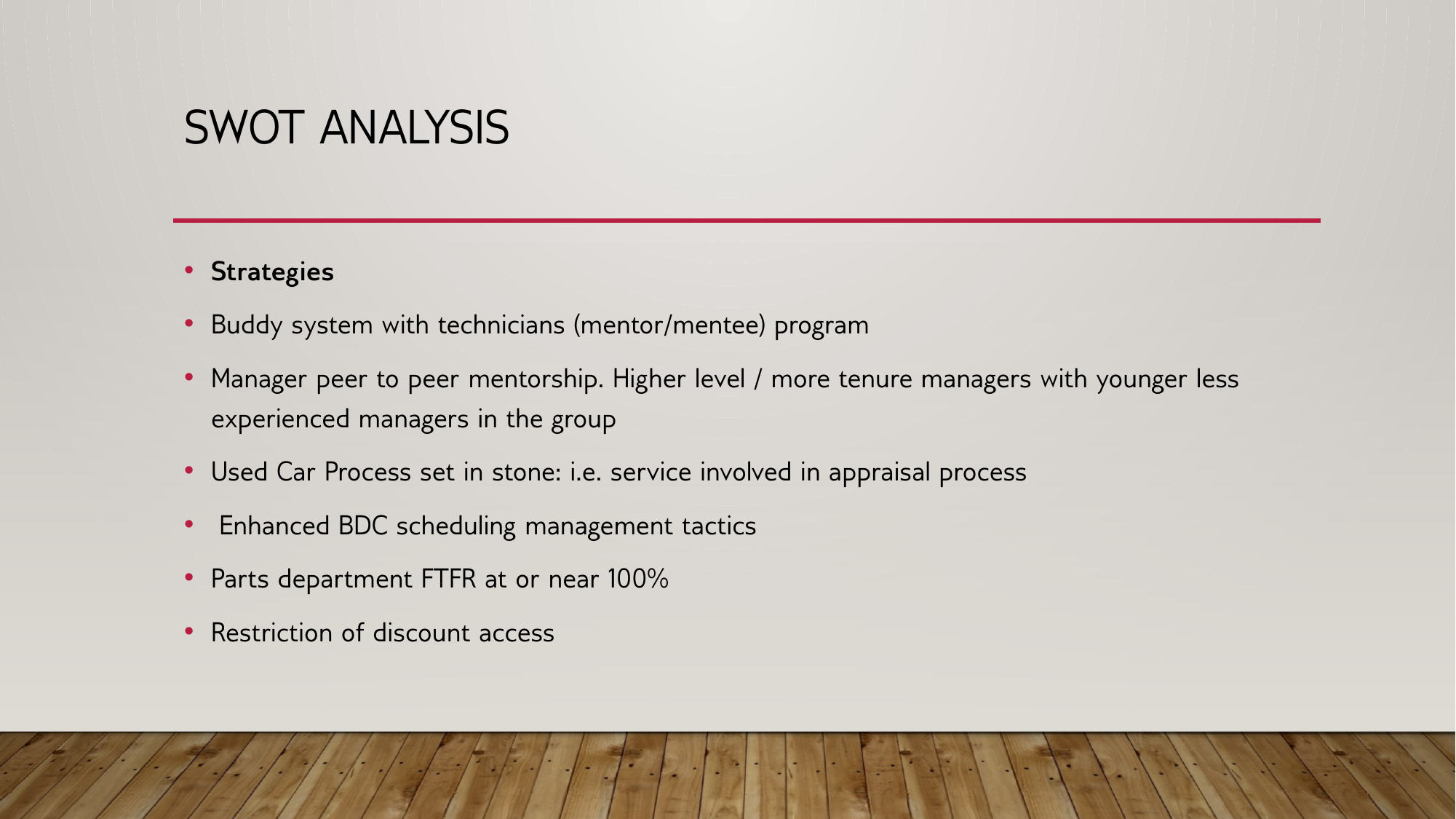

# SWOT Analysis
Strategies
Buddy system with technicians (mentor/mentee) program
Manager peer to peer mentorship. Higher level / more tenure managers with younger less experienced managers in the group
Used Car Process set in stone: i.e. service involved in appraisal process
 Enhanced BDC scheduling management tactics
Parts department FTFR at or near 100%
Restriction of discount access